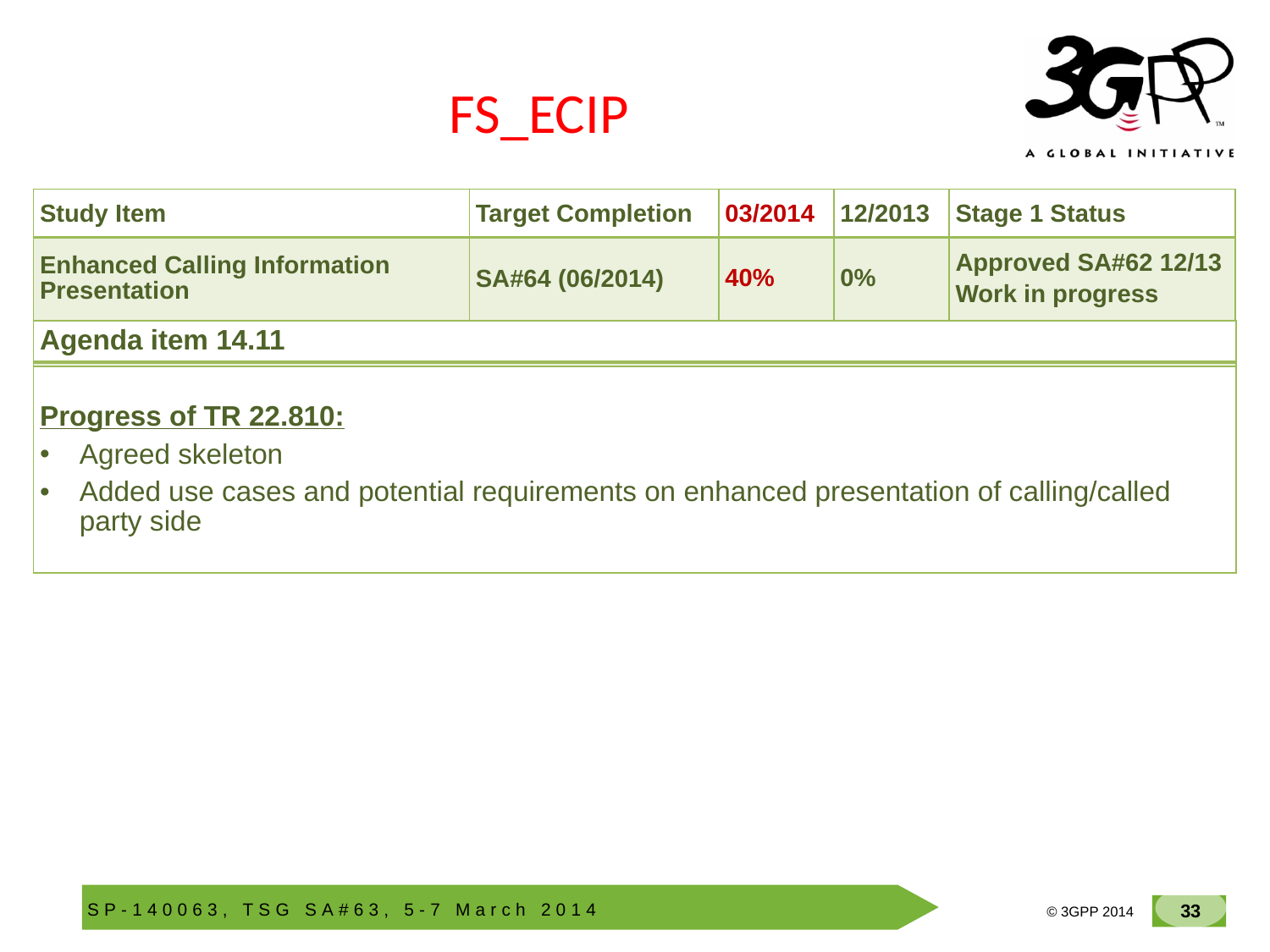

# FS_ECIP
| Study Item | Target Completion | 03/2014 | 12/2013 | Stage 1 Status |
| --- | --- | --- | --- | --- |
| Enhanced Calling Information Presentation | SA#64 (06/2014) | 40% | 0% | Approved SA#62 12/13 Work in progress |
| Agenda item 14.11 |
| --- |
|  |
| Progress of TR 22.810: Agreed skeleton Added use cases and potential requirements on enhanced presentation of calling/called party side |